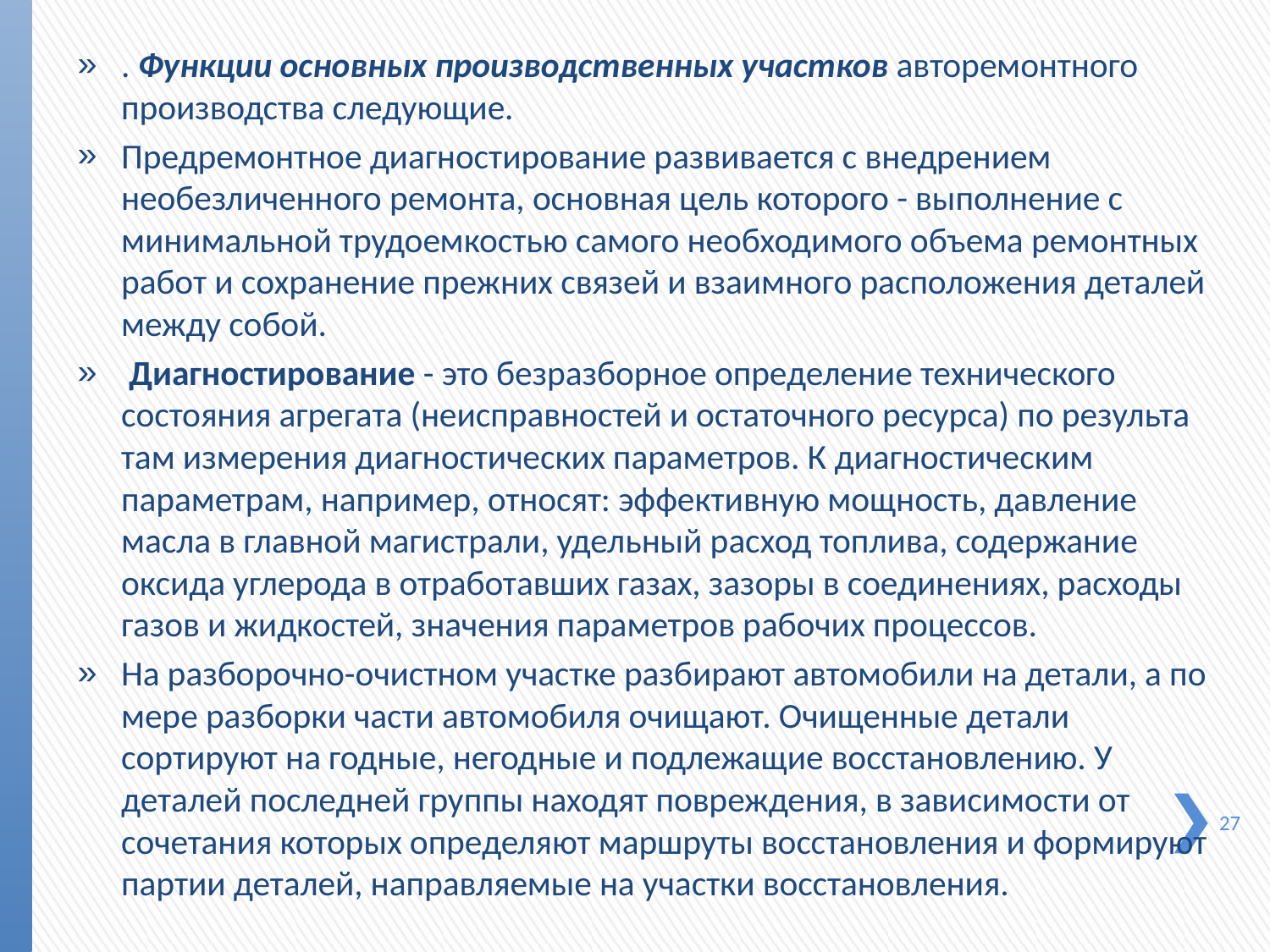

. Функции основных производственных участков авторемонтного производства следующие.
Предремонтное диагностирование развивается с внедре­нием необезличенного ремонта, основная цель которого - вы­полнение с минимальной трудоемкостью самого необходимо­го объема ремонтных работ и сохранение прежних связей и взаимного расположения деталей между собой.
 Диагностиро­вание - это безразборное определение технического состояния агрегата (неисправностей и остаточного ресурса) по результа­там измерения диагностических параметров. К диагностиче­ским параметрам, например, относят: эффективную мощность, давление масла в главной магистрали, удельный расход топ­лива, содержание оксида углерода в отработавших газах, зазо­ры в соединениях, расходы газов и жидкостей, значения пара­метров рабочих процессов.
На разборочно-очистном участке разбирают автомобили на детали, а по мере разборки части автомобиля очищают. Очищенные детали сортируют на годные, негодные и подле­жащие восстановлению. У деталей последней группы находят повреждения, в зависимости от сочетания которых определя­ют маршруты восстановления и формируют партии деталей, направляемые на участки восстановления.
27